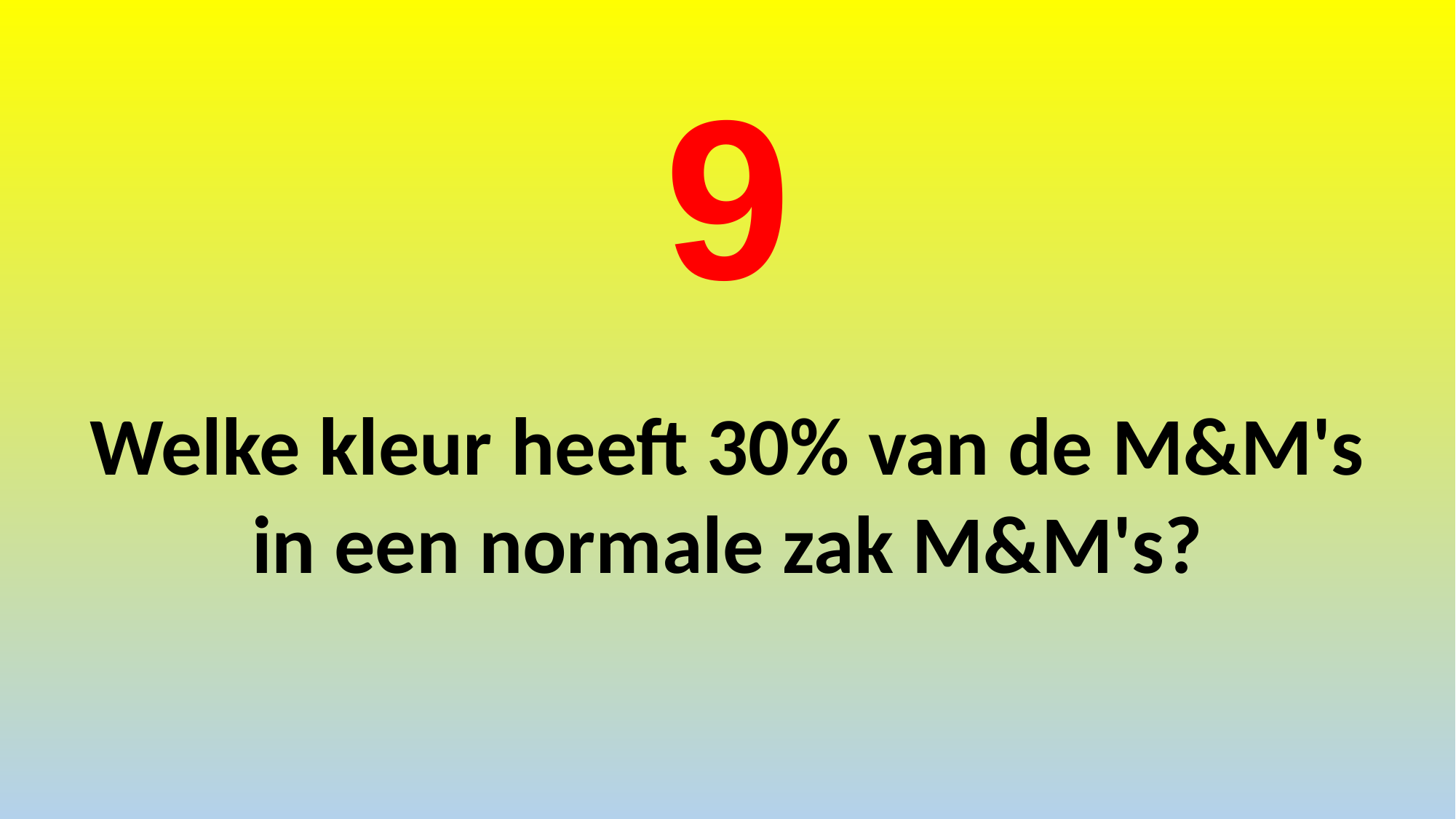

# 9
Welke kleur heeft 30% van de M&M's in een normale zak M&M's?